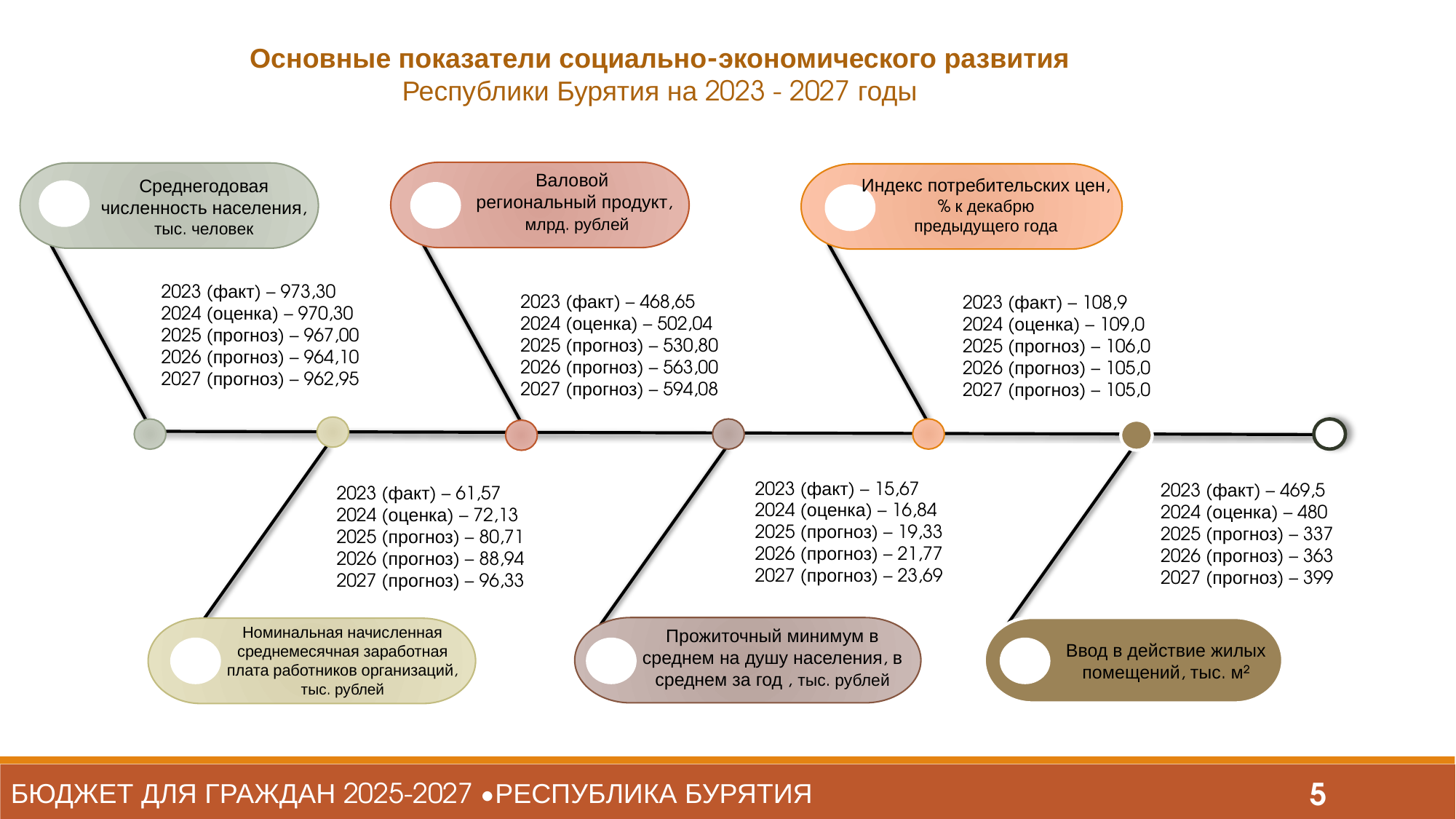

Основные показатели социально-экономического развития
Республики Бурятия на 2023 - 2027 годы

Валовой
региональный продукт,
 млрд. рублей

Индекс потребительских цен, % к декабрю
предыдущего года
Среднегодовая численность населения, тыс. человек

2023 (факт) – 973,30
2024 (оценка) – 970,30
2025 (прогноз) – 967,00
2026 (прогноз) – 964,10
2027 (прогноз) – 962,95
2023 (факт) – 468,65
2024 (оценка) – 502,04
2025 (прогноз) – 530,80
2026 (прогноз) – 563,00
2027 (прогноз) – 594,08
2023 (факт) – 108,9
2024 (оценка) – 109,0
2025 (прогноз) – 106,0
2026 (прогноз) – 105,0
2027 (прогноз) – 105,0

2023 (факт) – 15,67
2024 (оценка) – 16,84
2025 (прогноз) – 19,33
2026 (прогноз) – 21,77
2027 (прогноз) – 23,69
2023 (факт) – 469,5
2024 (оценка) – 480
2025 (прогноз) – 337
2026 (прогноз) – 363
2027 (прогноз) – 399
2023 (факт) – 61,57
2024 (оценка) – 72,13
2025 (прогноз) – 80,71
2026 (прогноз) – 88,94
2027 (прогноз) – 96,33
Номинальная начисленная среднемесячная заработная плата работников организаций, тыс. рублей

Прожиточный минимум в среднем на душу населения, в среднем за год , тыс. рублей
Ввод в действие жилых помещений, тыс. м²

БЮДЖЕТ ДЛЯ ГРАЖДАН 2025-2027 •РЕСПУБЛИКА БУРЯТИЯ
5